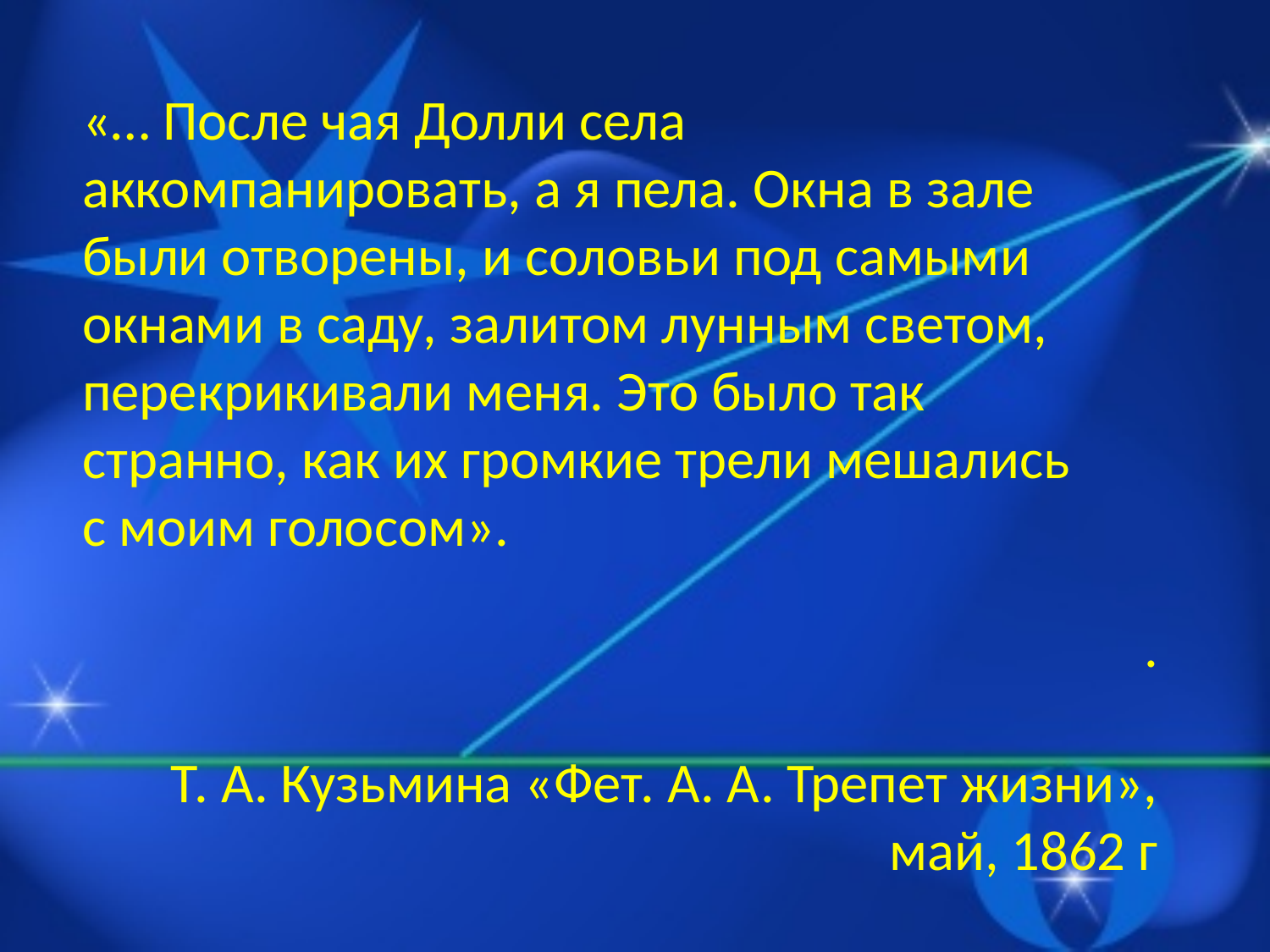

# «… После чая Долли села аккомпанировать, а я пела. Окна в зале были отворены, и соловьи под самыми окнами в саду, залитом лунным светом, перекрикивали меня. Это было так странно, как их громкие трели мешались с моим голосом».
.

 Т. А. Кузьмина «Фет. А. А. Трепет жизни», май, 1862 г